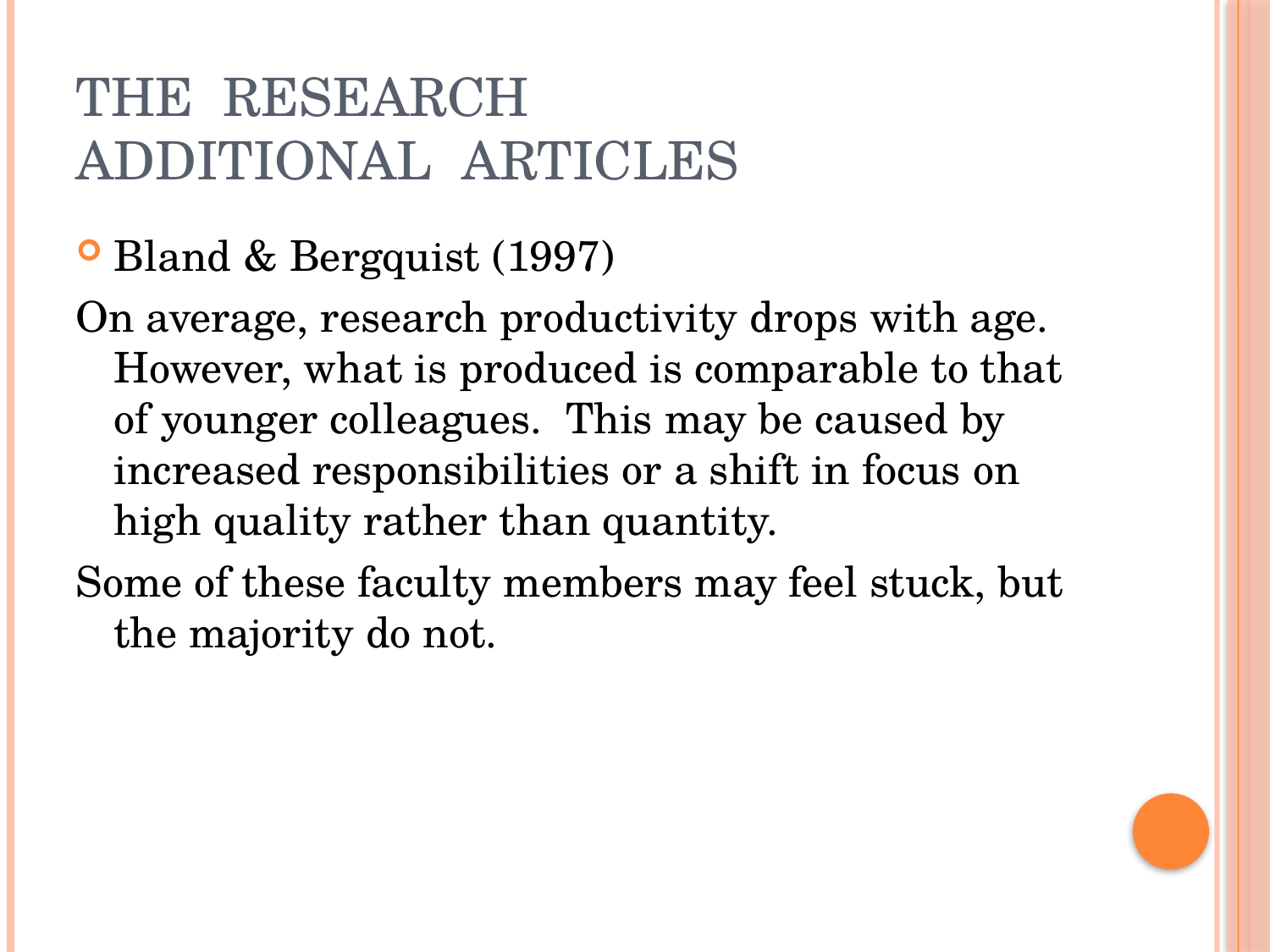

# The  research additional  articles
Bland & Bergquist (1997)
On average, research productivity drops with age.  However, what is produced is comparable to that of younger colleagues.  This may be caused by increased responsibilities or a shift in focus on high quality rather than quantity.
Some of these faculty members may feel stuck, but the majority do not.